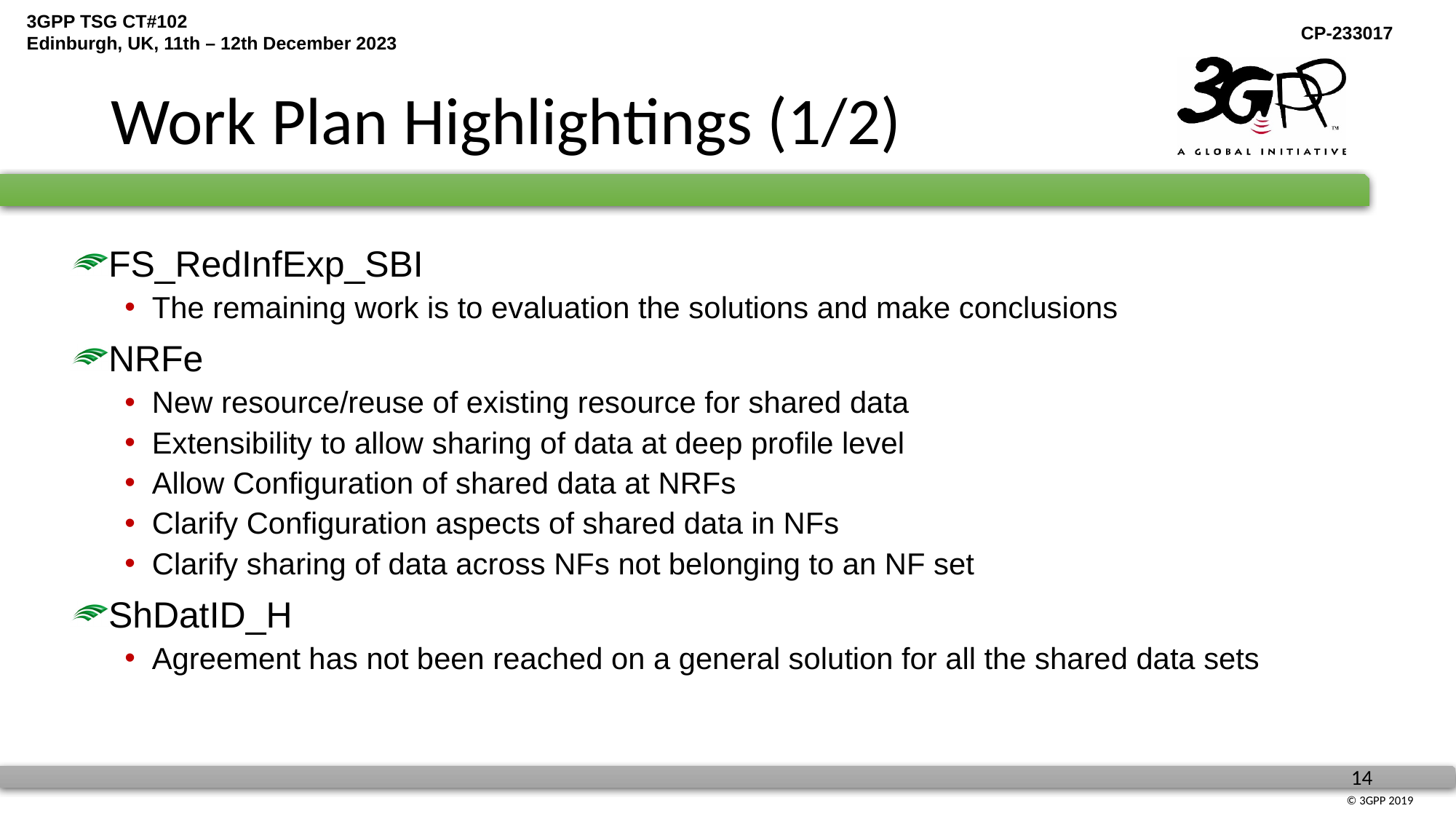

# Work Plan Highlightings (1/2)
FS_RedInfExp_SBI
The remaining work is to evaluation the solutions and make conclusions
NRFe
New resource/reuse of existing resource for shared data
Extensibility to allow sharing of data at deep profile level
Allow Configuration of shared data at NRFs
Clarify Configuration aspects of shared data in NFs
Clarify sharing of data across NFs not belonging to an NF set
ShDatID_H
Agreement has not been reached on a general solution for all the shared data sets